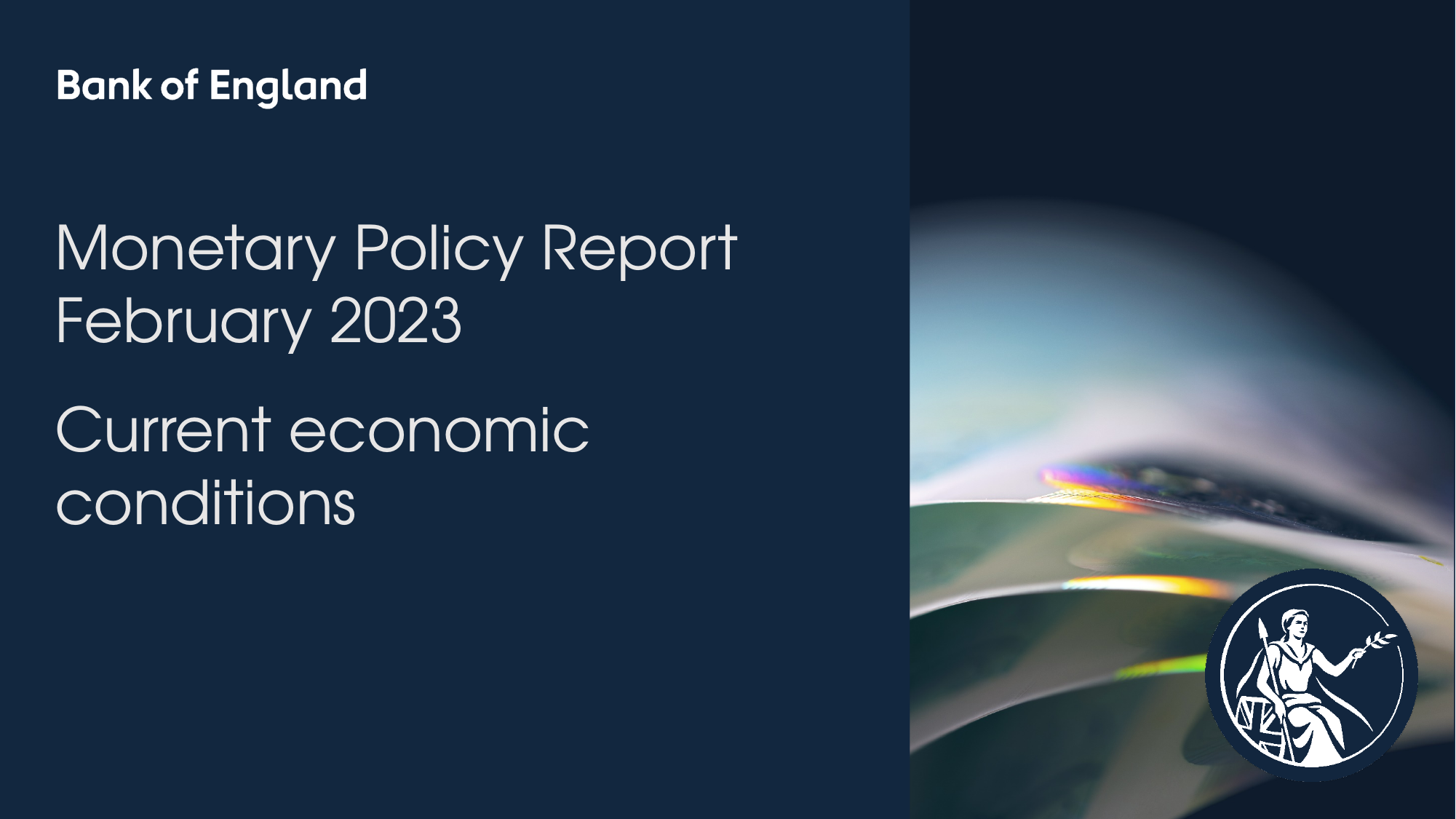

Monetary Policy Report
February 2023
Current economic conditions